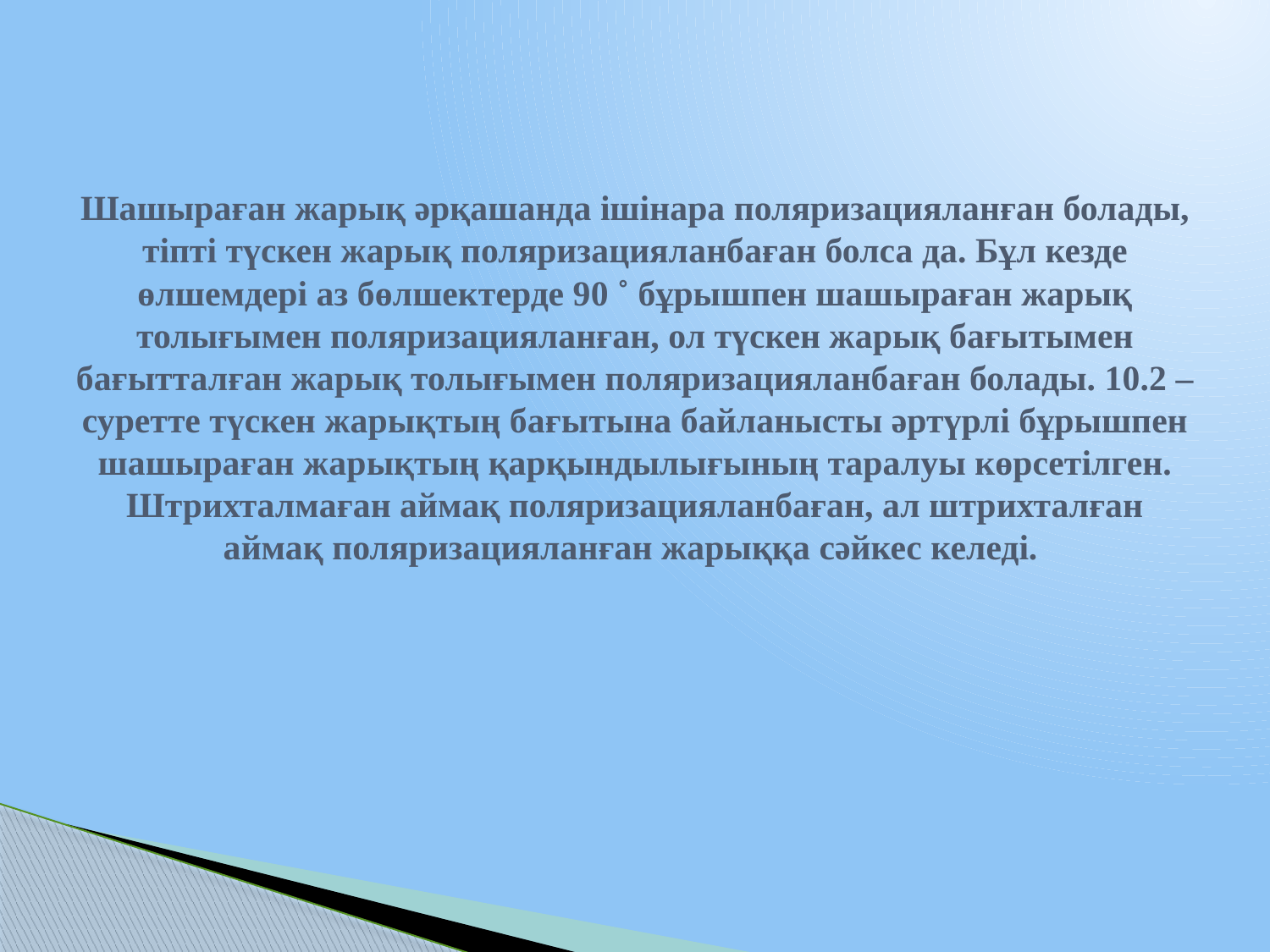

# Шашыраған жарық әрқашанда ішінара поляризацияланған болады, тіпті түскен жарық поляризацияланбаған болса да. Бұл кезде өлшемдері аз бөлшектерде 90 ˚ бұрышпен шашыраған жарық толығымен поляризацияланған, ол түскен жарық бағытымен бағытталған жарық толығымен поляризацияланбаған болады. 10.2 – суретте түскен жарықтың бағытына байланысты әртүрлі бұрышпен шашыраған жарықтың қарқындылығының таралуы көрсетілген. Штрихталмаған аймақ поляризацияланбаған, ал штрихталған аймақ поляризацияланған жарыққа сәйкес келеді.